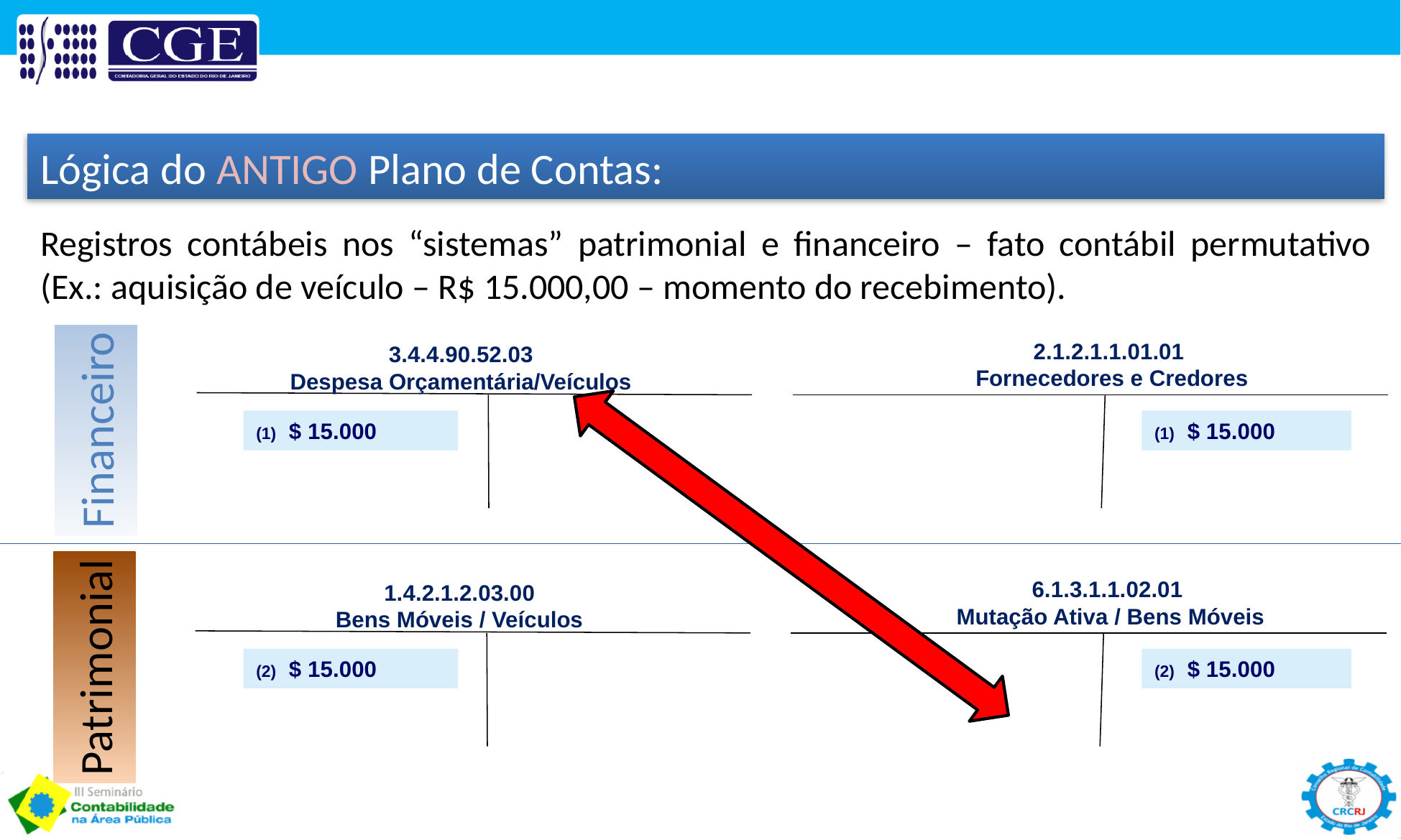

Lógica do ANTIGO Plano de Contas:
Registros contábeis nos “sistemas” patrimonial e financeiro – fato contábil permutativo (Ex.: aquisição de veículo – R$ 15.000,00 – momento do recebimento).
Financeiro
2.1.2.1.1.01.01
Fornecedores e Credores
3.4.4.90.52.03
Despesa Orçamentária/Veículos
(1)  $ 15.000
(1)  $ 15.000

Patrimonial
6.1.3.1.1.02.01
Mutação Ativa / Bens Móveis
1.4.2.1.2.03.00
Bens Móveis / Veículos
(2)  $ 15.000
(2)  $ 15.000